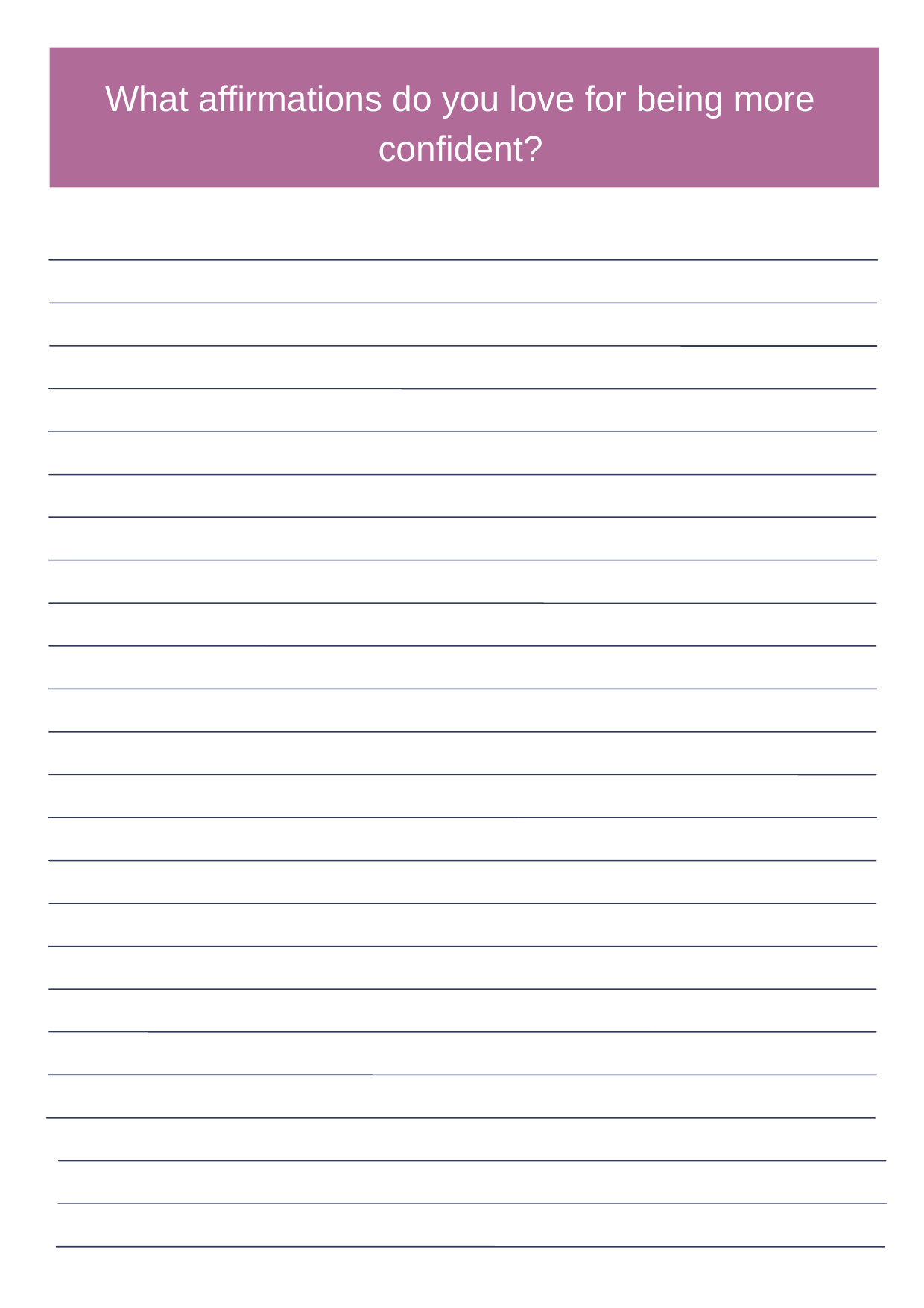

What affirmations do you love for being more confident?